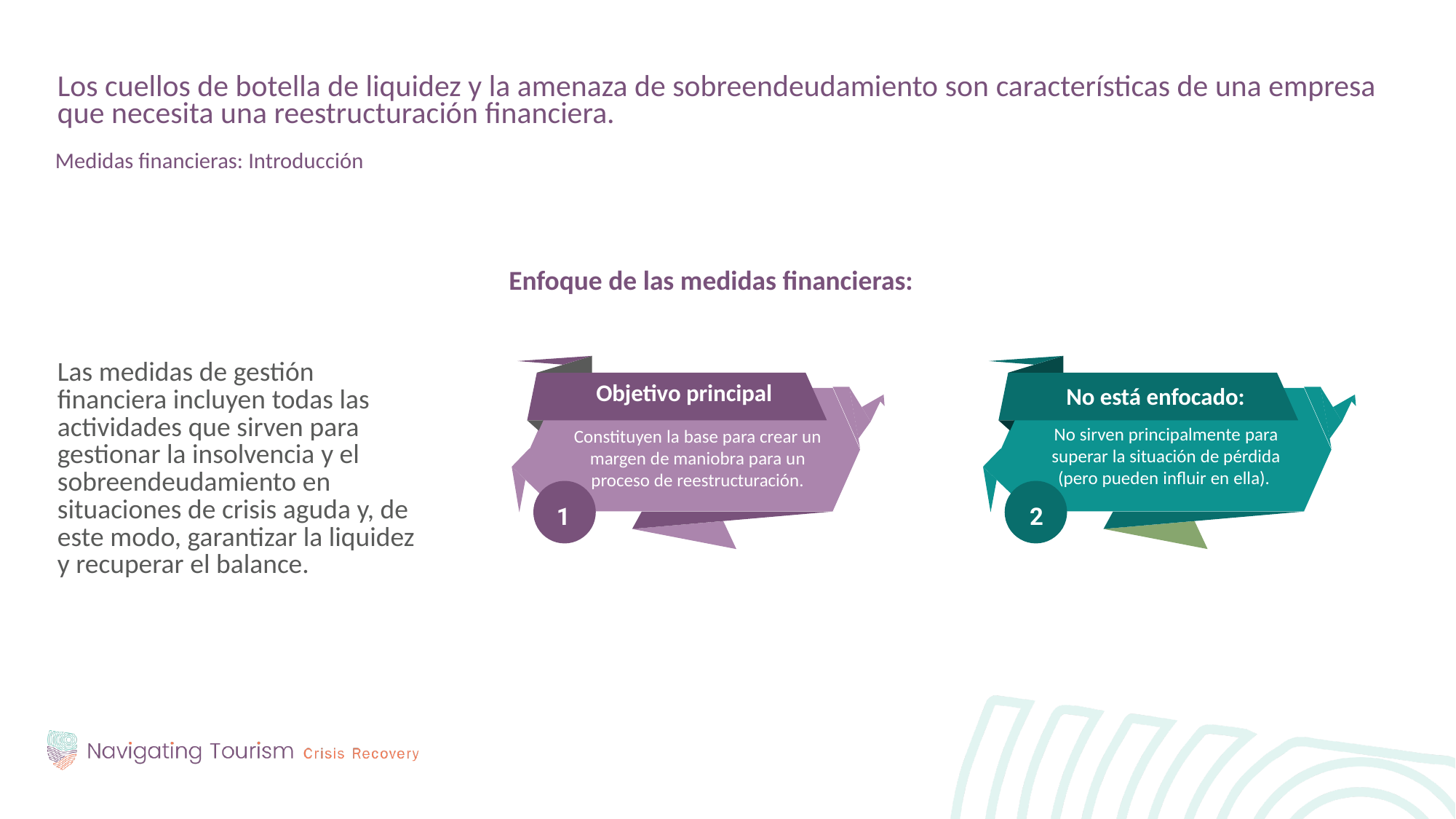

Los cuellos de botella de liquidez y la amenaza de sobreendeudamiento son características de una empresa que necesita una reestructuración financiera.
Medidas financieras: Introducción
Las medidas de gestión financiera incluyen todas las actividades que sirven para gestionar la insolvencia y el sobreendeudamiento en situaciones de crisis aguda y, de este modo, garantizar la liquidez y recuperar el balance.
Enfoque de las medidas financieras:

Objetivo principal

No está enfocado:

No sirven principalmente para superar la situación de pérdida (pero pueden influir en ella).
Constituyen la base para crear un margen de maniobra para un proceso de reestructuración.

1
2